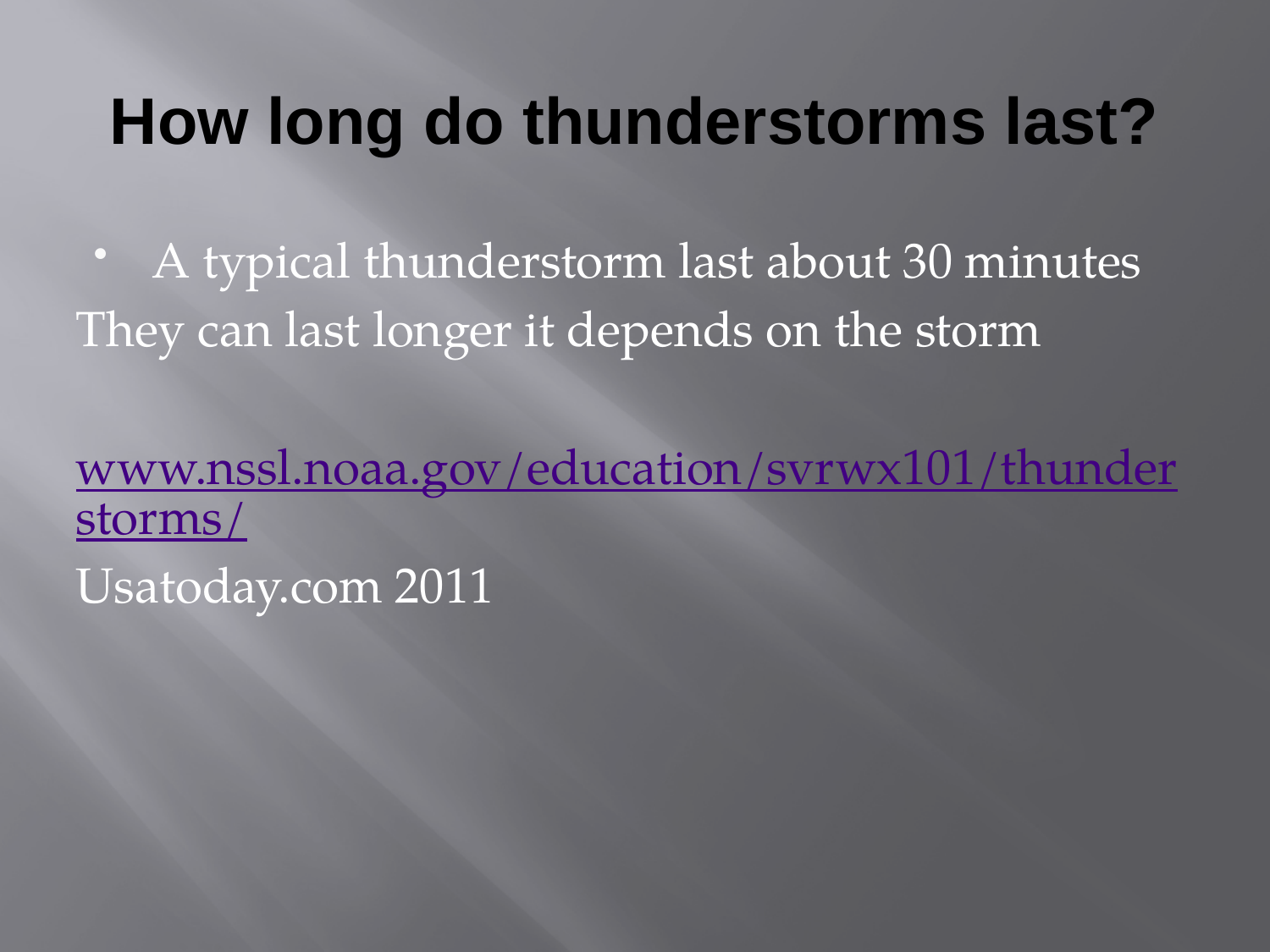

# How long do thunderstorms last?
A typical thunderstorm last about 30 minutes
They can last longer it depends on the storm

www.nssl.noaa.gov/education/svrwx101/thunderstorms/
Usatoday.com 2011